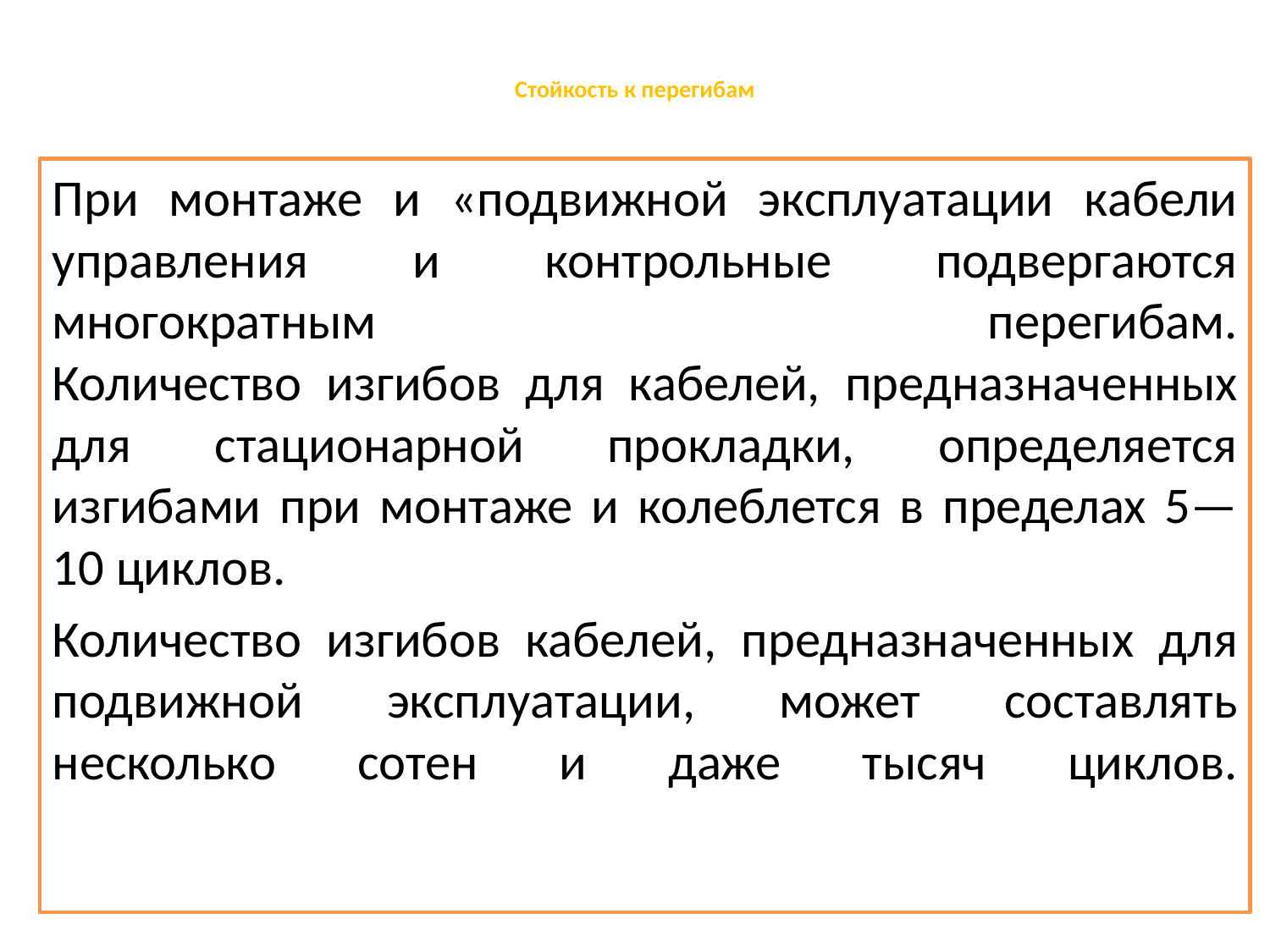

# Стойкость к перегибам
При монтаже и «подвижной эксплуатации кабели управления и контрольные подвергаются многократным перегибам.
Количество изгибов для кабелей, предназначенных для стационарной прокладки, определяется изгибами при монтаже и колеблется в пределах 5—10 циклов.
Количество изгибов кабелей, предназначенных для подвижной эксплуатации, может составлять несколько сотен и даже тысяч циклов.